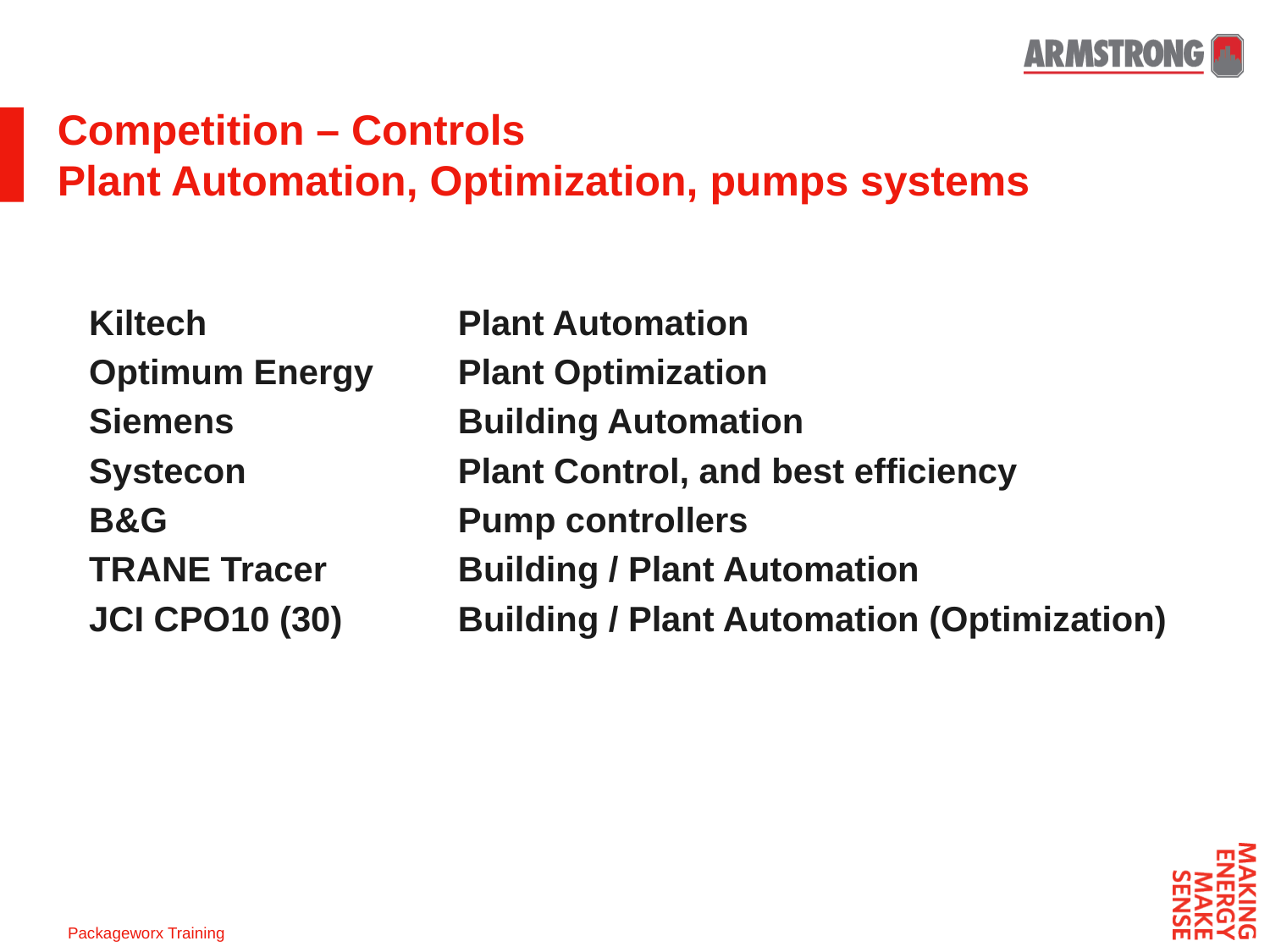

# Competition – Controls Plant Automation, Optimization, pumps systems

Kiltech
Optimum Energy
Siemens
Systecon
B&G
TRANE Tracer
JCI CPO10 (30)

Plant Automation
Plant Optimization
Building Automation
Plant Control, and best efficiency
Pump controllers
Building / Plant Automation
Building / Plant Automation (Optimization)